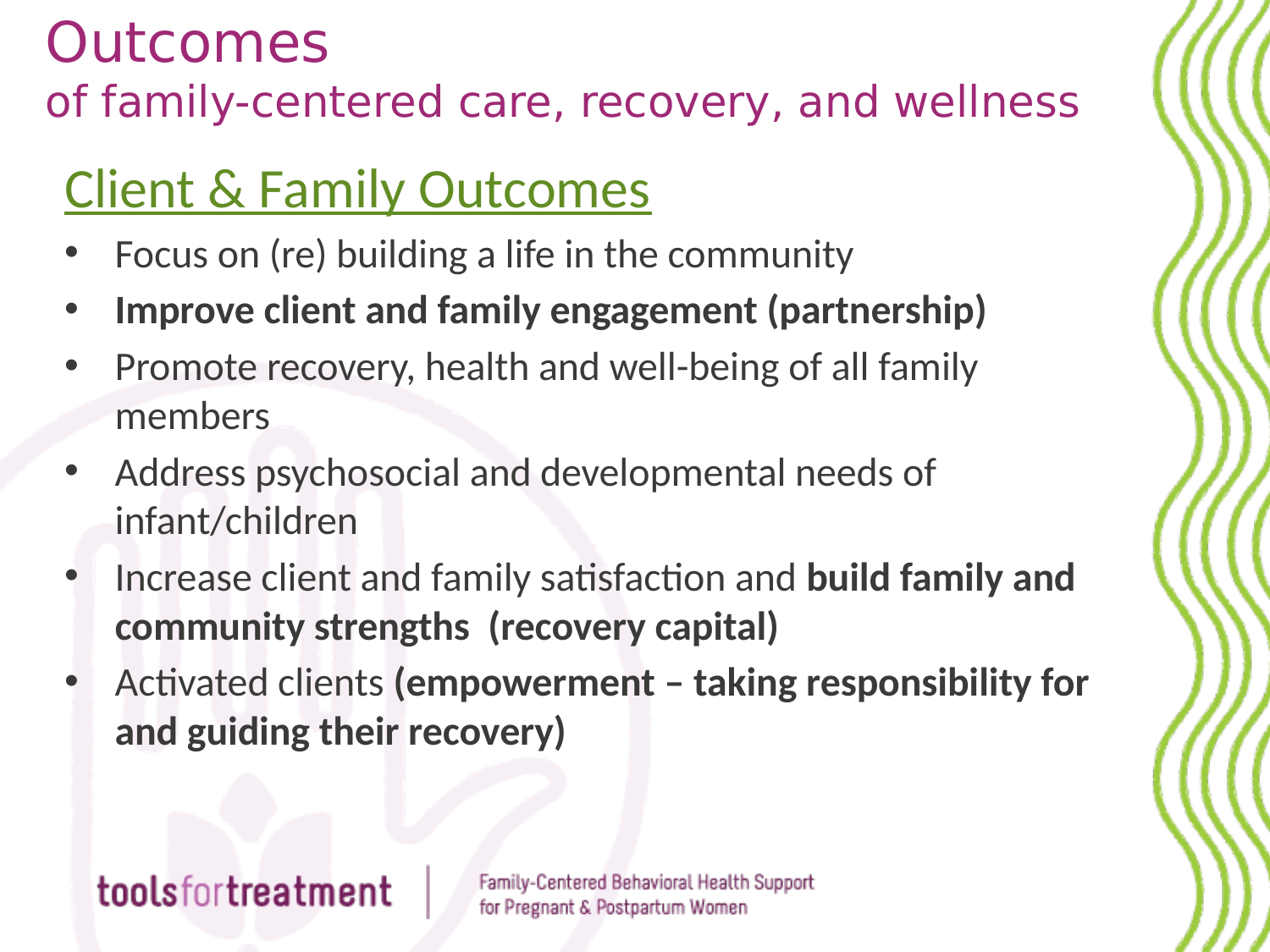

# Outcomes of family-centered care, recovery, and wellness
Client & Family Outcomes
Focus on (re) building a life in the community
Improve client and family engagement (partnership)
Promote recovery, health and well-being of all family members
Address psychosocial and developmental needs of infant/children
Increase client and family satisfaction and build family and community strengths  (recovery capital)
Activated clients (empowerment – taking responsibility for and guiding their recovery)